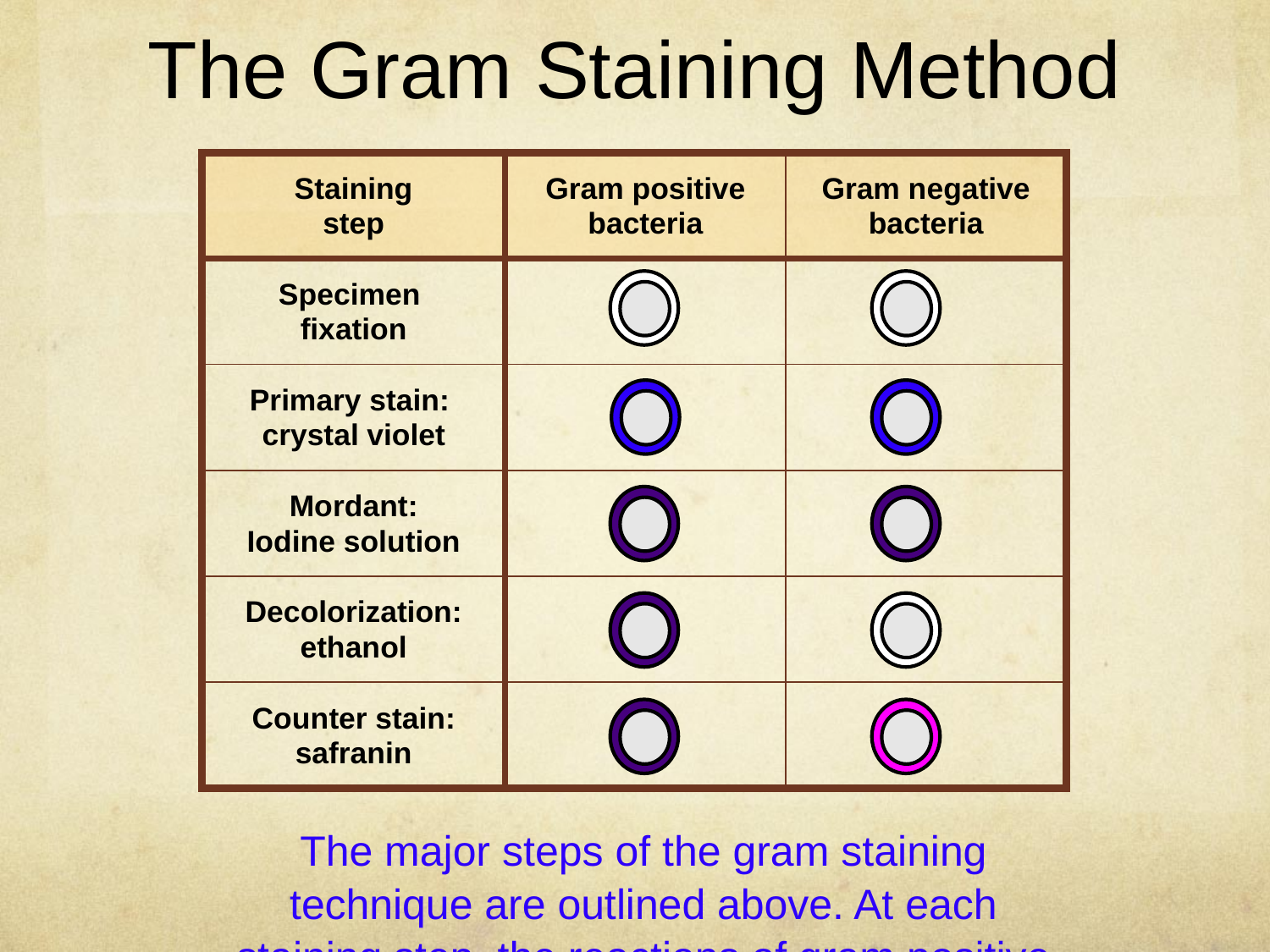

# The Gram Staining Method
| Staining step | Gram positive bacteria | Gram negative bacteria |
| --- | --- | --- |
| Specimen fixation |  |  |
| Primary stain: crystal violet |  |  |
| Mordant: Iodine solution |  |  |
| Decolorization: ethanol |  |  |
| Counter stain: safranin |  |  |

The major steps of the gram staining technique are outlined above. At each staining step, the reactions of gram positive and gram negative bacteria are given.